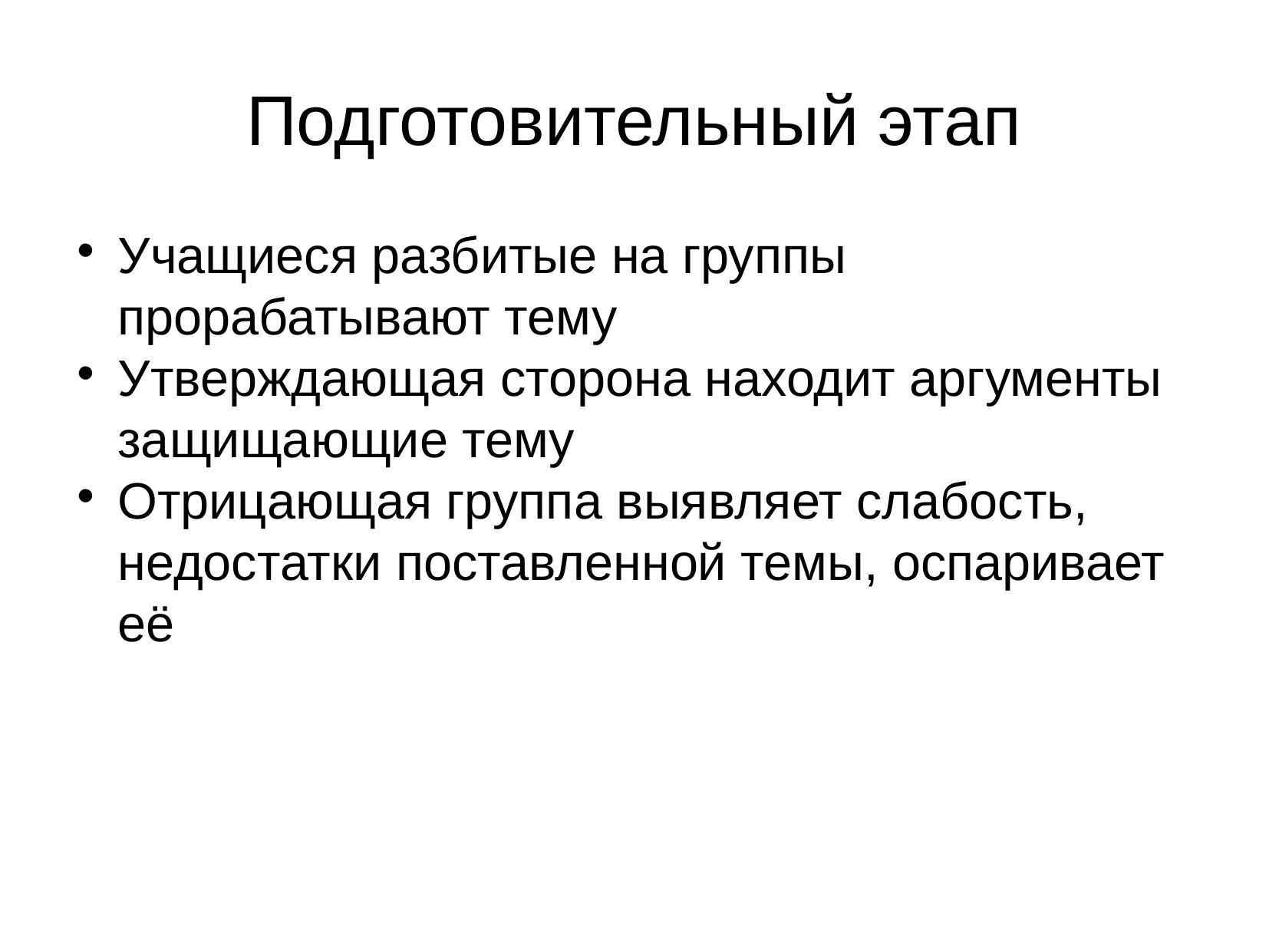

Подготовительный этап
Учащиеся разбитые на группы прорабатывают тему
Утверждающая сторона находит аргументы защищающие тему
Отрицающая группа выявляет слабость, недостатки поставленной темы, оспаривает её